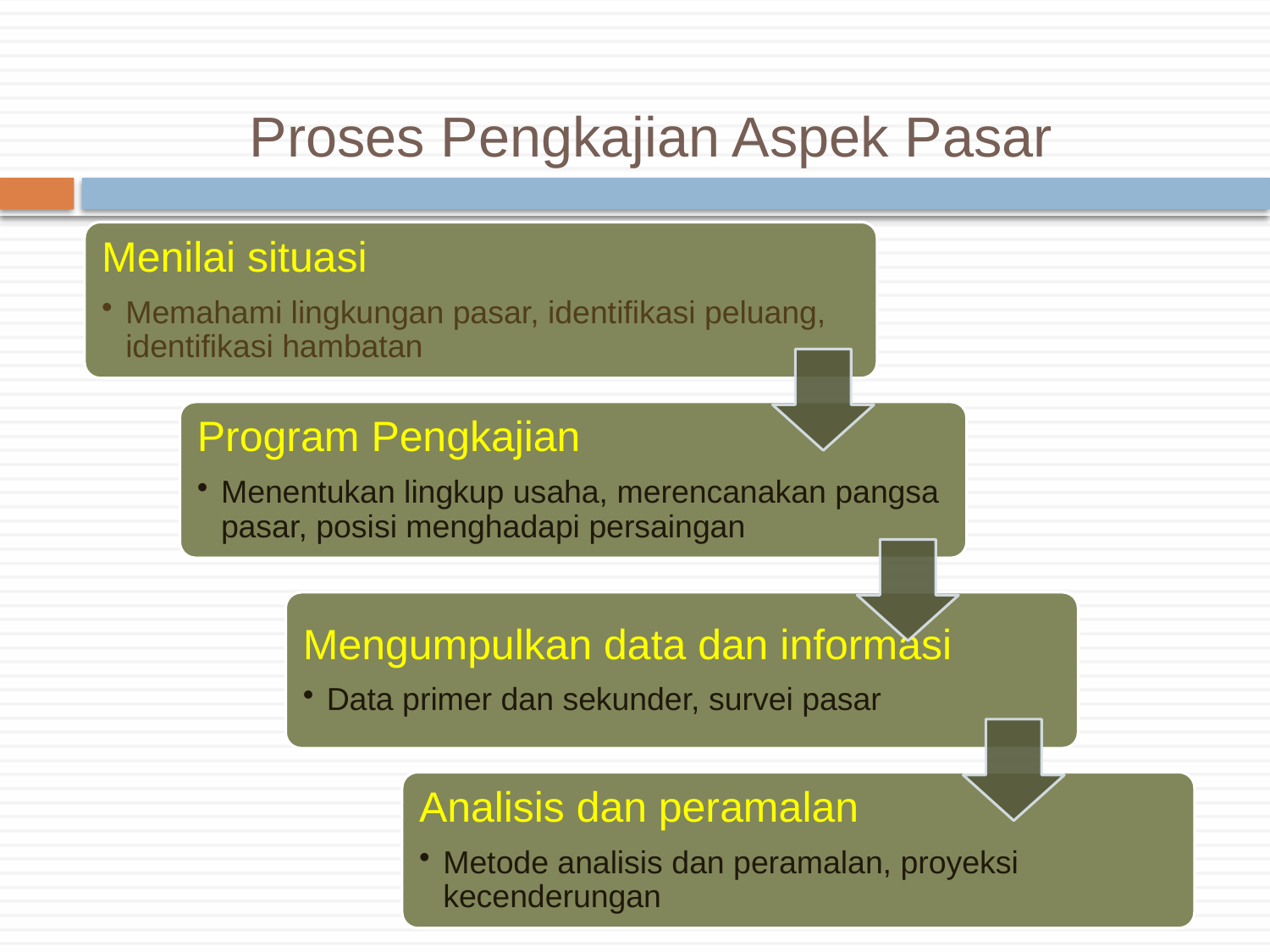

# Proses Pengkajian Aspek Pasar
Menilai situasi
Memahami lingkungan pasar, identifikasi peluang, identifikasi hambatan
Program Pengkajian
Menentukan lingkup usaha, merencanakan pangsa pasar, posisi menghadapi persaingan
Mengumpulkan data dan informasi
Data primer dan sekunder, survei pasar
Analisis dan peramalan
Metode analisis dan peramalan, proyeksi kecenderungan